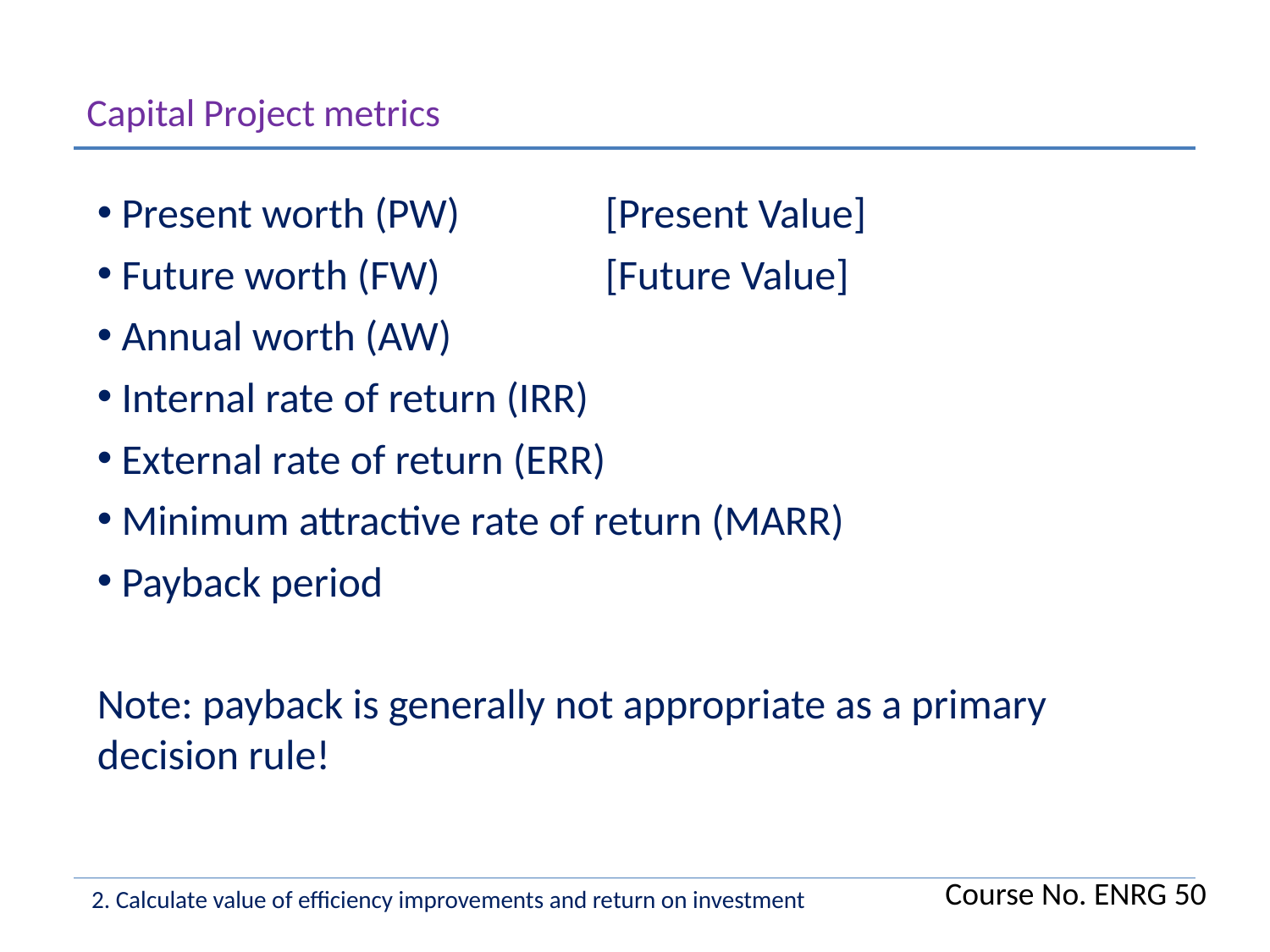

Capital Project metrics
 Present worth (PW) 		[Present Value]
 Future worth (FW)		[Future Value]
 Annual worth (AW)
 Internal rate of return (IRR)
 External rate of return (ERR)
 Minimum attractive rate of return (MARR)
 Payback period

Note: payback is generally not appropriate as a primary decision rule!
Course No. ENRG 50
2. Calculate value of efficiency improvements and return on investment